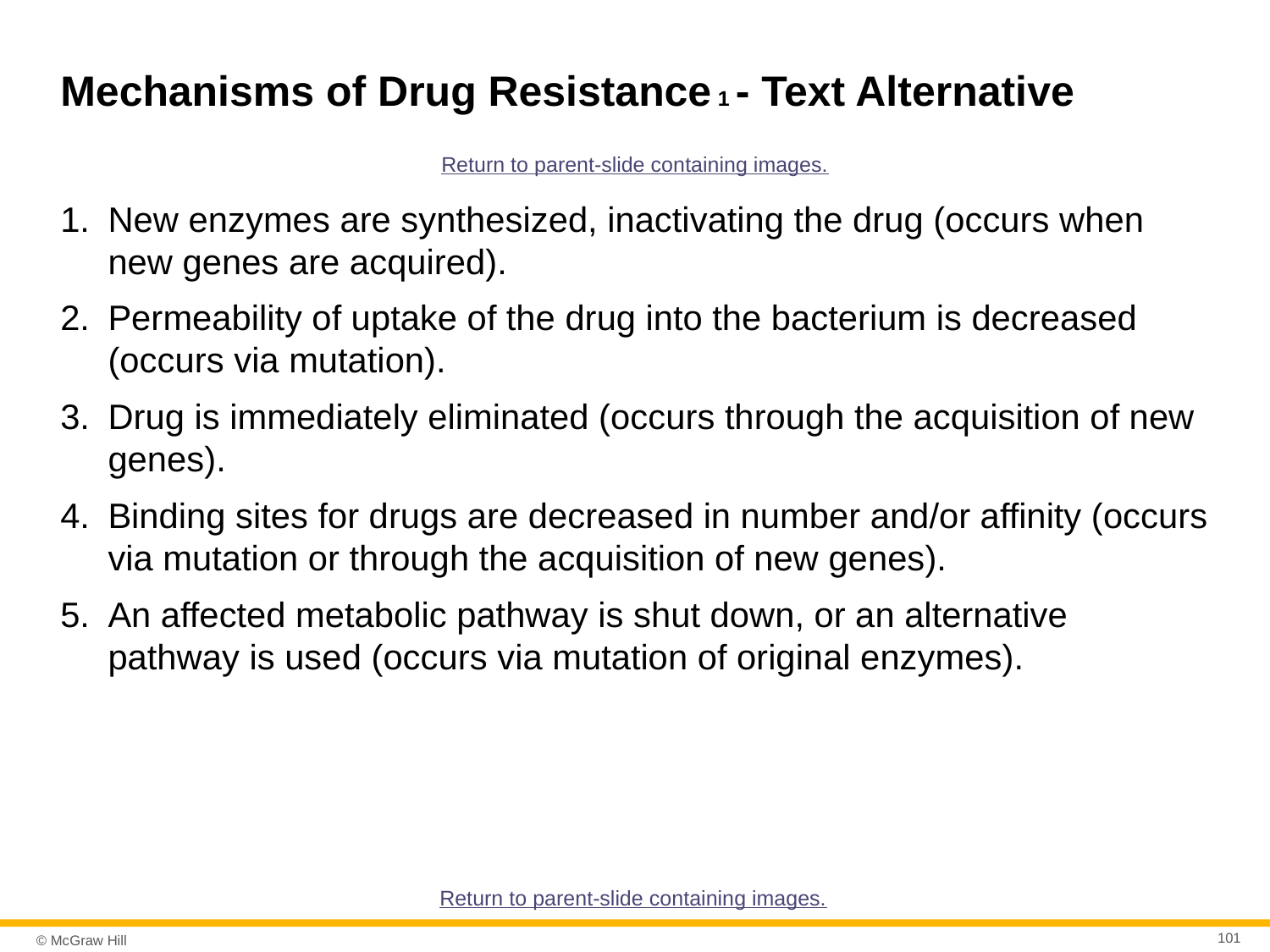

# Mechanisms of Drug Resistance 1 - Text Alternative
Return to parent-slide containing images.
New enzymes are synthesized, inactivating the drug (occurs when new genes are acquired).
Permeability of uptake of the drug into the bacterium is decreased (occurs via mutation).
Drug is immediately eliminated (occurs through the acquisition of new genes).
Binding sites for drugs are decreased in number and/or affinity (occurs via mutation or through the acquisition of new genes).
An affected metabolic pathway is shut down, or an alternative pathway is used (occurs via mutation of original enzymes).
Return to parent-slide containing images.